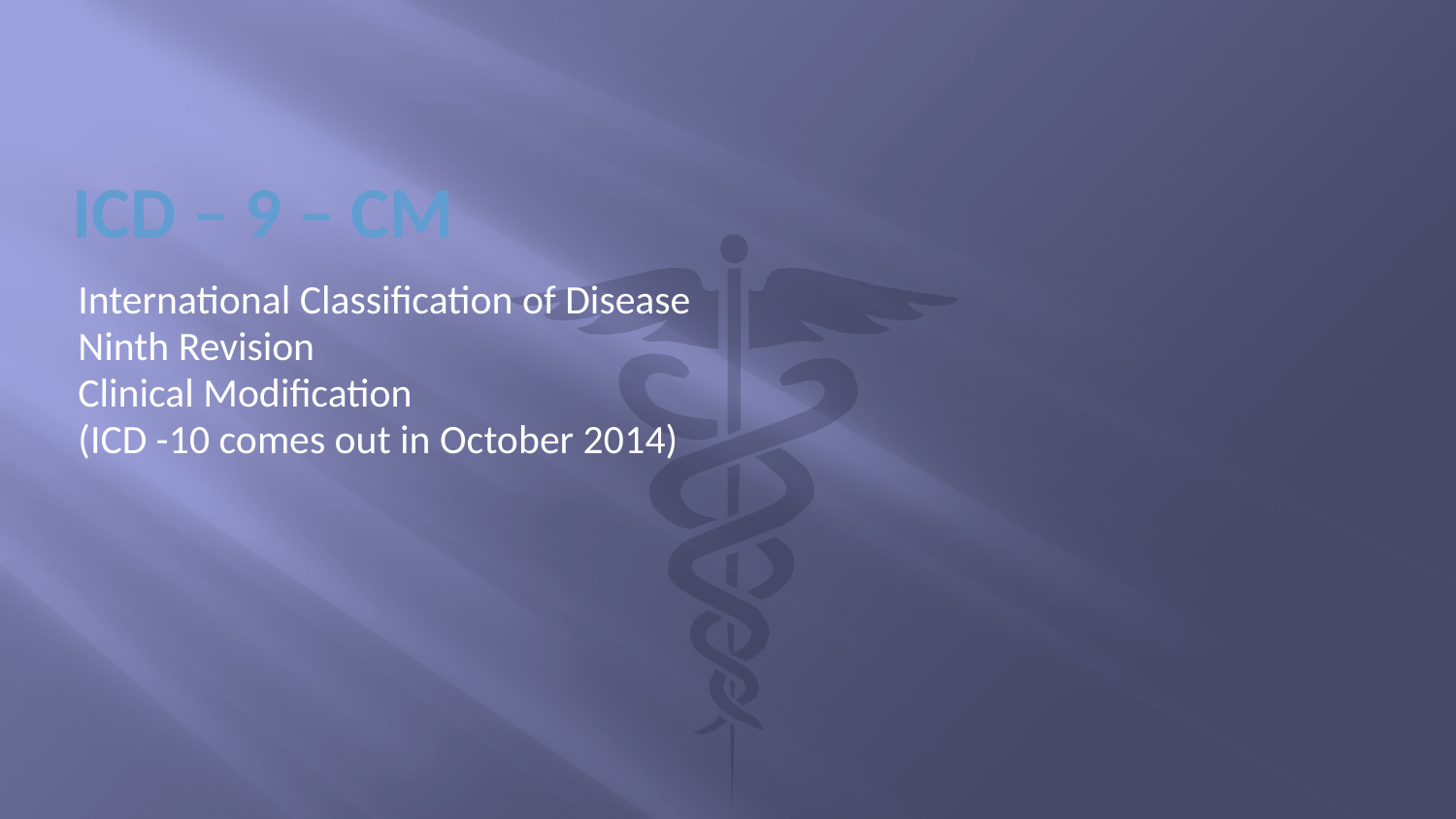

# ICD – 9 – CM
International Classification of Disease
Ninth Revision
Clinical Modification
(ICD -10 comes out in October 2014)